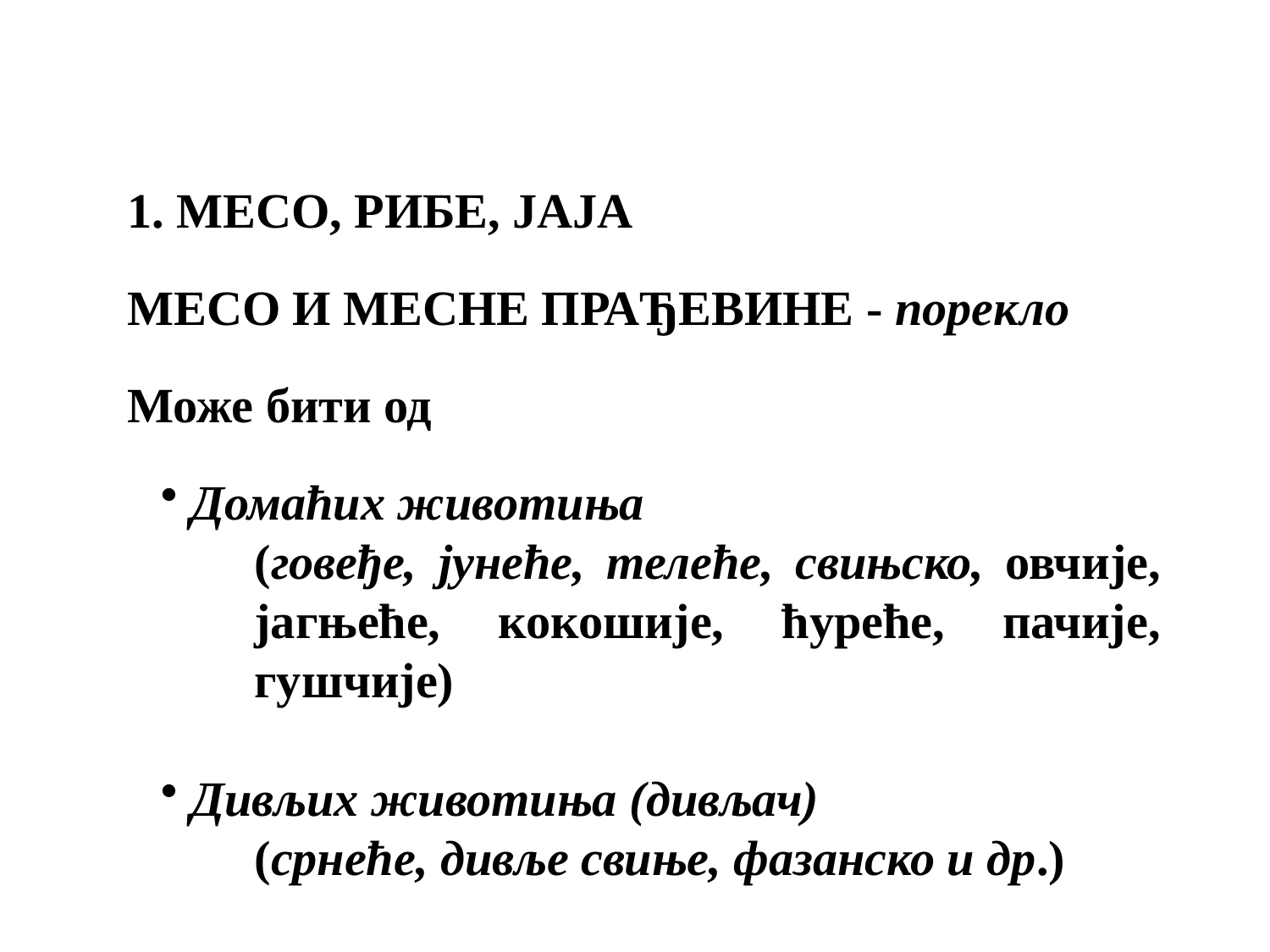

1. МЕСО, РИБЕ, ЈАЈА

МЕСО И МЕСНЕ ПРАЂЕВИНЕ - порекло

Може бити од

Домаћих животиња
(говеђе, јунеће, телеће, свињско, овчије, јагњеће, кокошије, ћуреће, пачије, гушчије)

Дивљих животиња (дивљач)
(срнеће, дивље свиње, фазанско и др.)